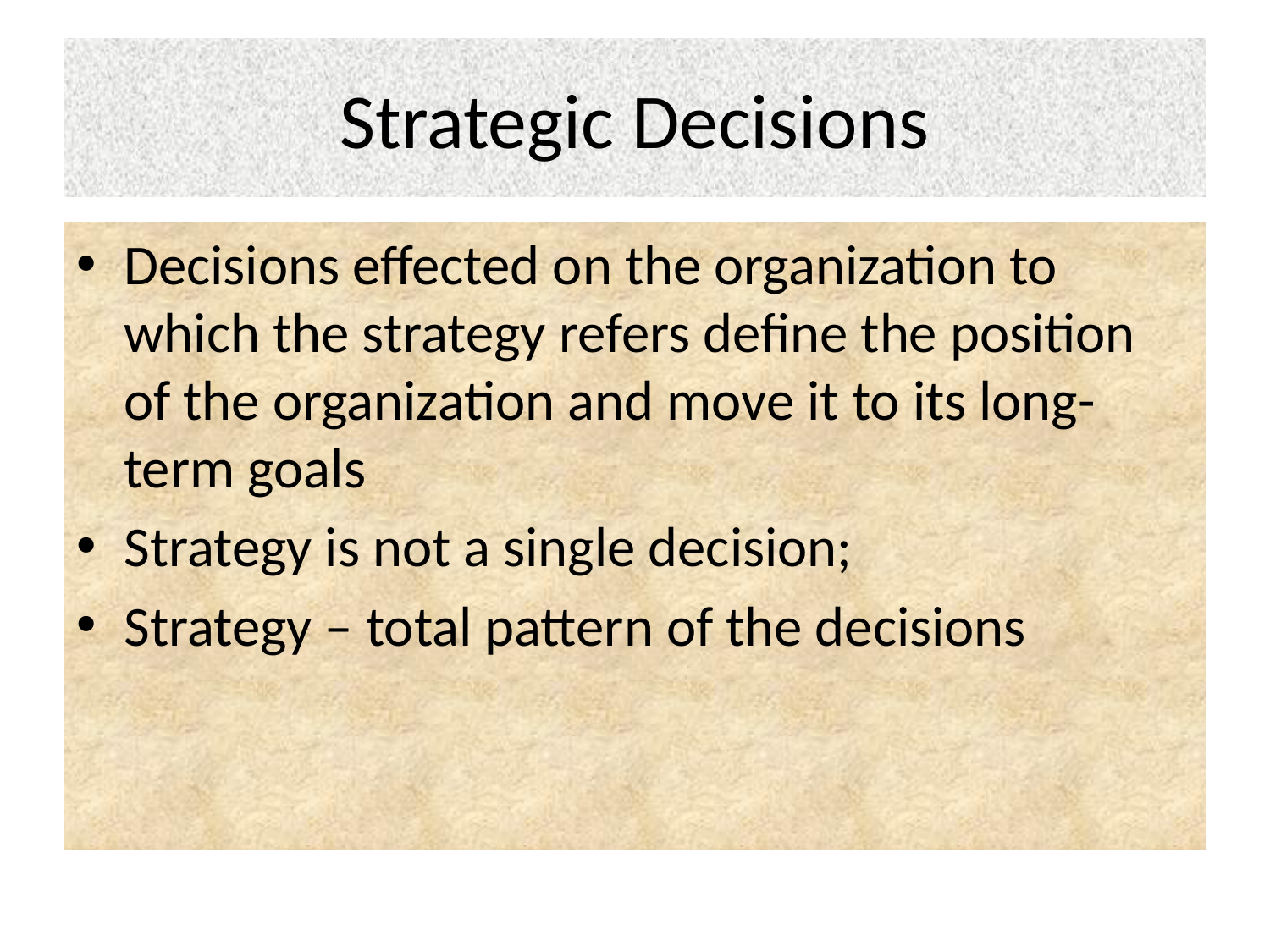

# Strategic Decisions
Decisions effected on the organization to which the strategy refers define the position of the organization and move it to its long-term goals
Strategy is not a single decision;
Strategy – total pattern of the decisions